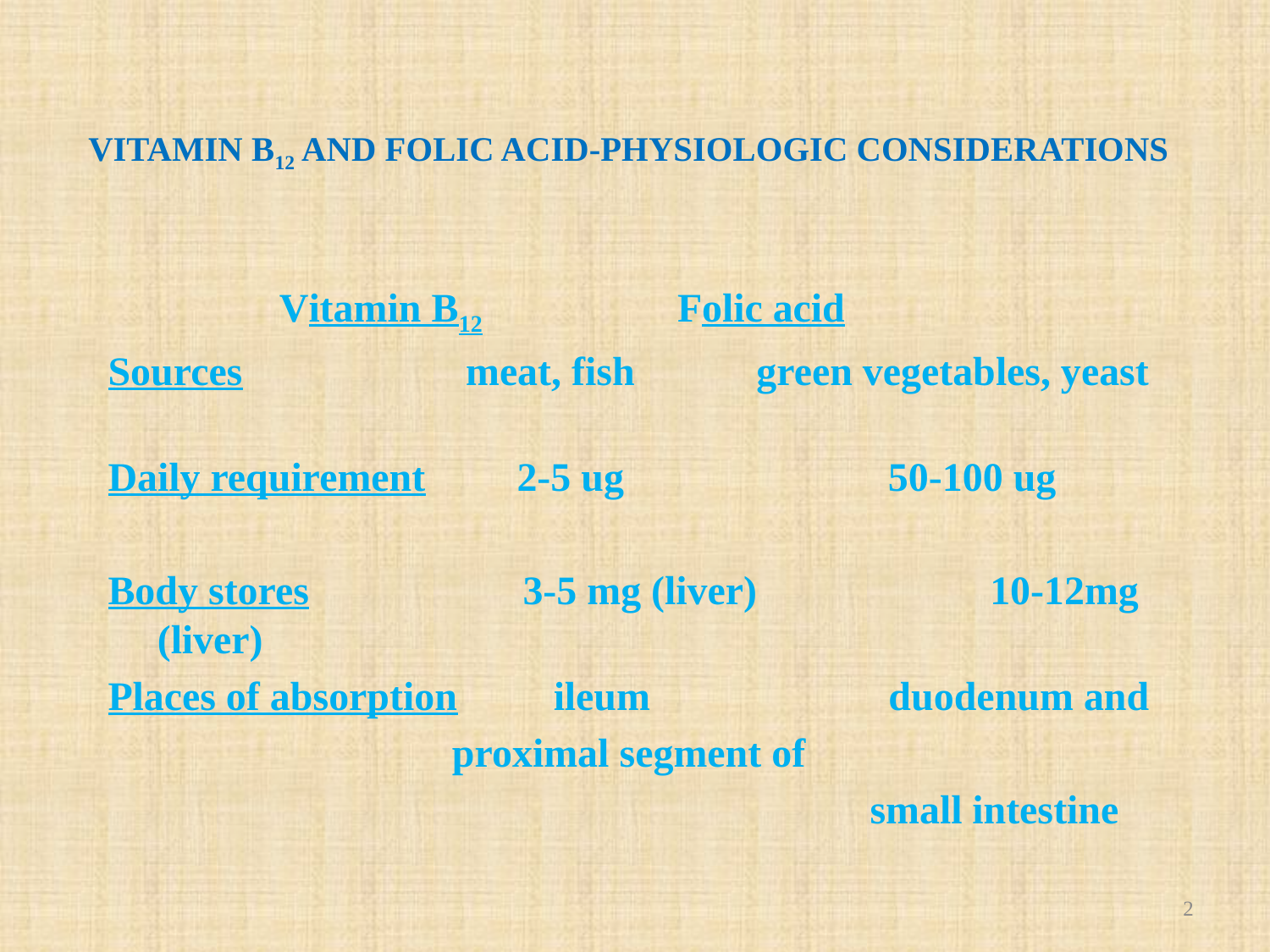

# VITAMIN B12 AND FOLIC ACID-PHYSIOLOGIC CONSIDERATIONS
			            Vitamin B12	                          Folic acid
Sources                      meat, fish	           green vegetables, yeast
Daily requirement         2-5 ug	                        50-100 ug

Body stores	            3-5 mg (liver)                       10-12mg (liver)
Places of absorption	   ileum 	            duodenum and
				                             proximal segment of
                                                                           small intestine

2